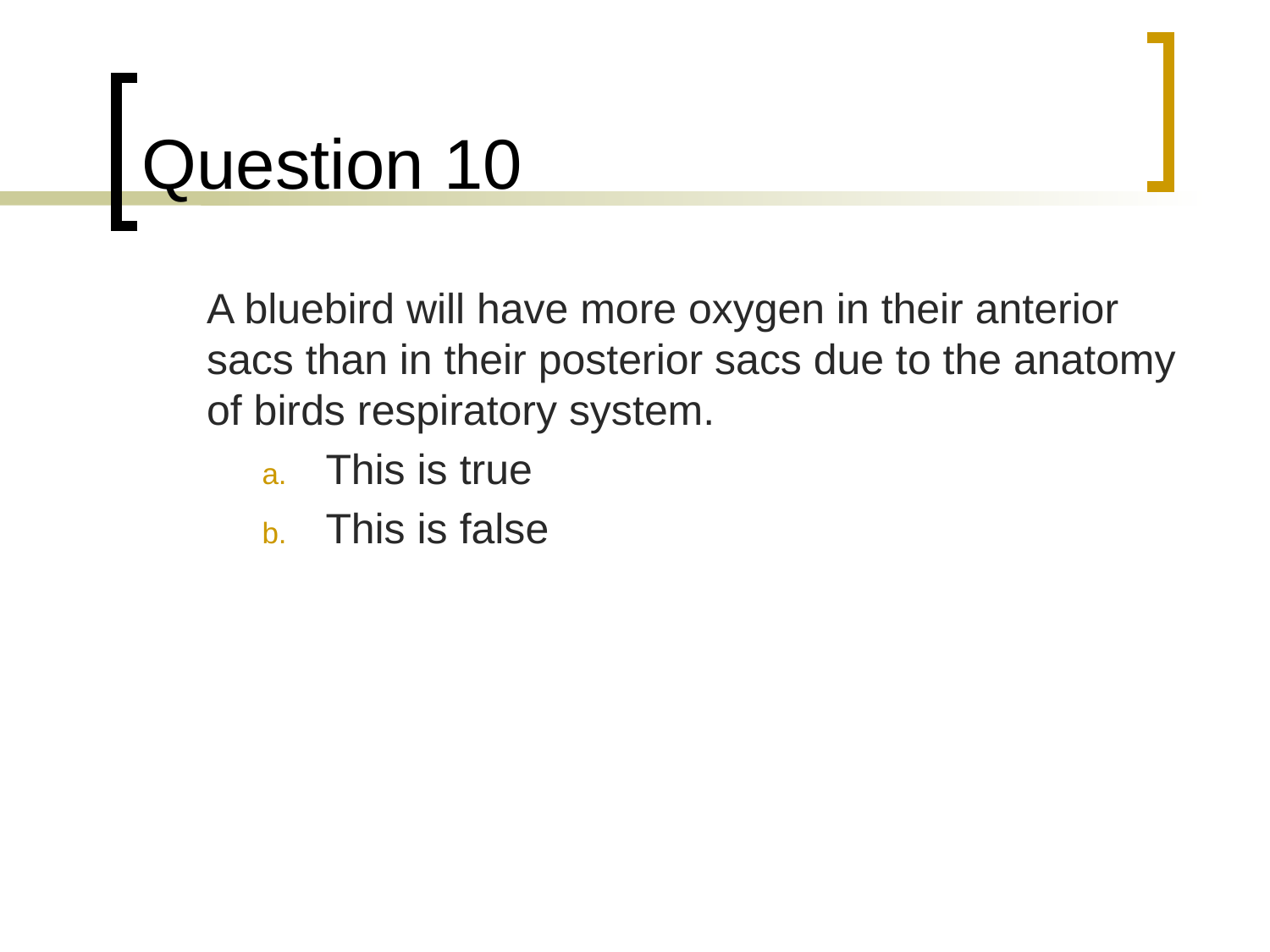

# Question 10
	A bluebird will have more oxygen in their anterior sacs than in their posterior sacs due to the anatomy of birds respiratory system.
This is true
This is false